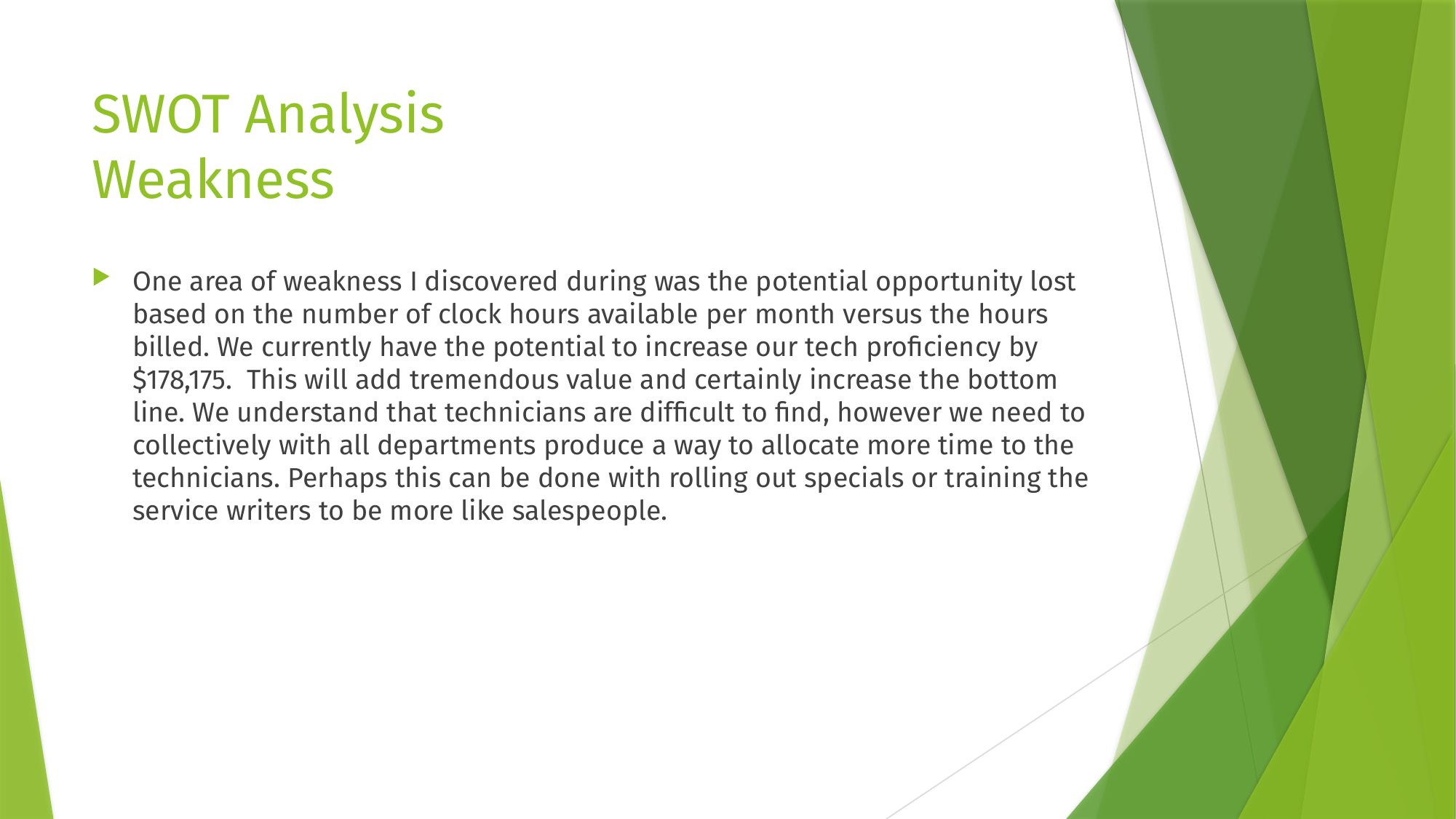

# SWOT Analysis Weakness
One area of weakness I discovered during was the potential opportunity lost based on the number of clock hours available per month versus the hours billed. We currently have the potential to increase our tech proficiency by $178,175.  This will add tremendous value and certainly increase the bottom line. We understand that technicians are difficult to find, however we need to collectively with all departments produce a way to allocate more time to the technicians. Perhaps this can be done with rolling out specials or training the service writers to be more like salespeople.